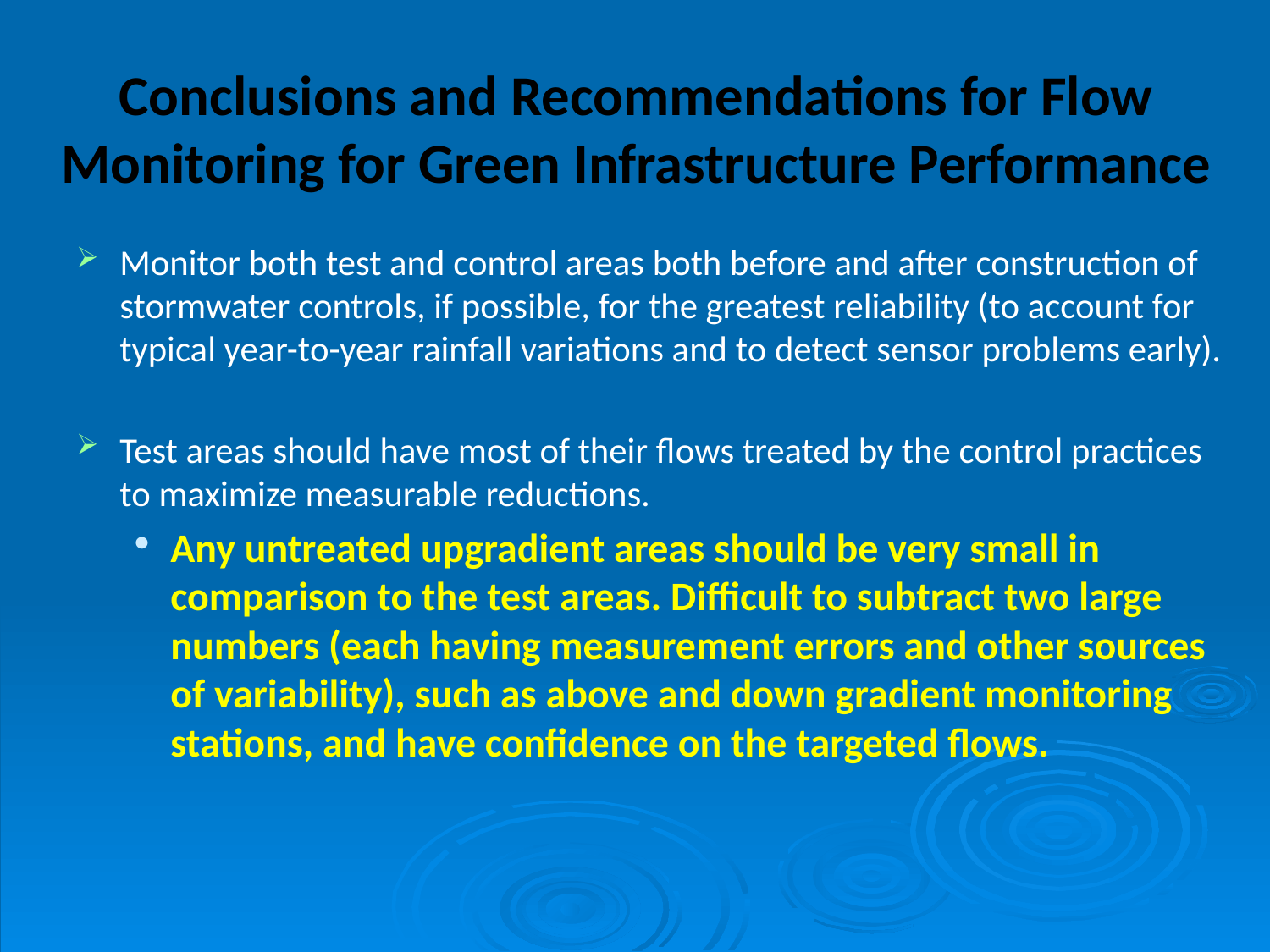

# Conclusions and Recommendations for Flow Monitoring for Green Infrastructure Performance
Monitor both test and control areas both before and after construction of stormwater controls, if possible, for the greatest reliability (to account for typical year-to-year rainfall variations and to detect sensor problems early).

Test areas should have most of their flows treated by the control practices to maximize measurable reductions.
Any untreated upgradient areas should be very small in comparison to the test areas. Difficult to subtract two large numbers (each having measurement errors and other sources of variability), such as above and down gradient monitoring stations, and have confidence on the targeted flows.